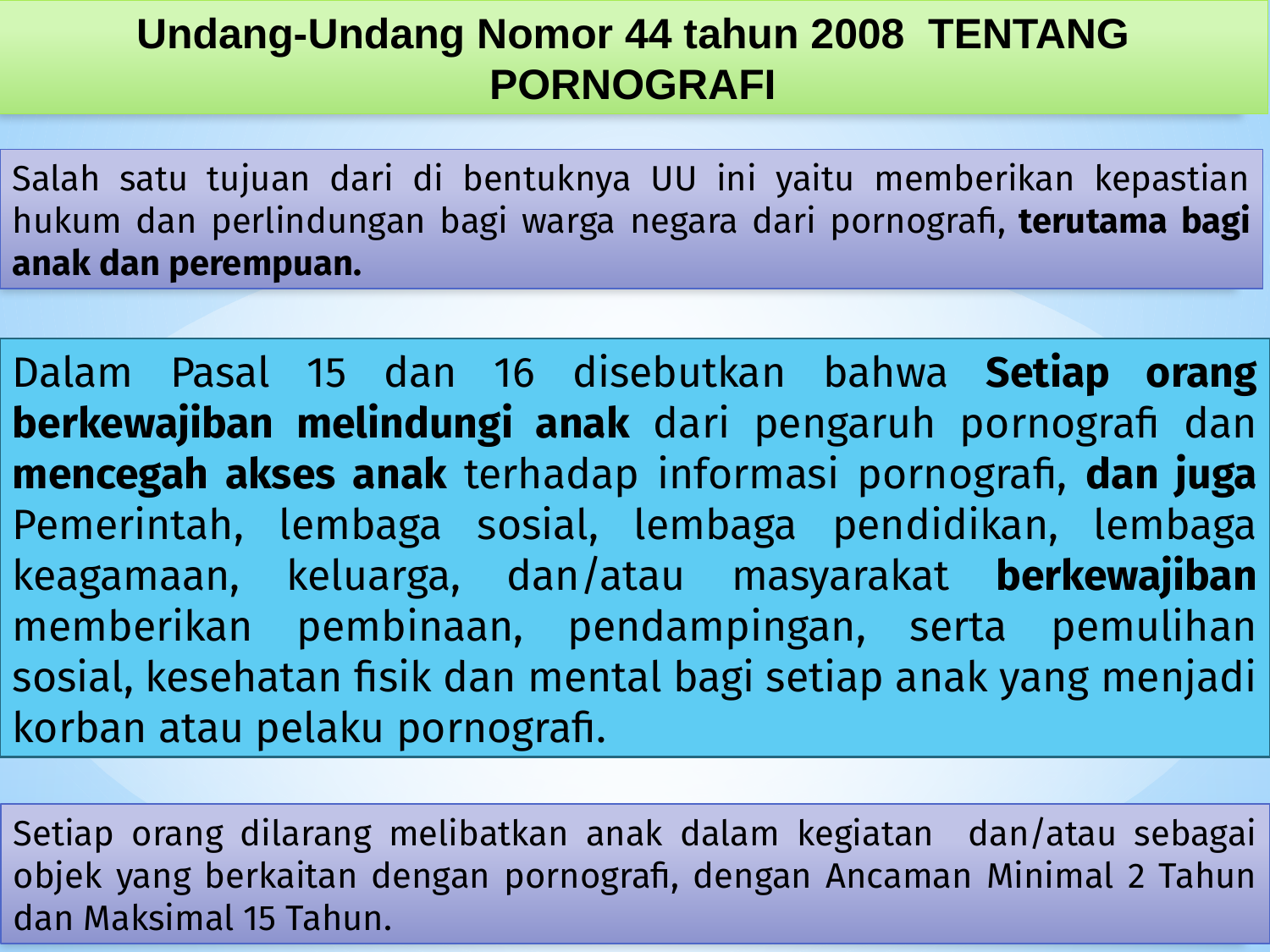

Undang-Undang Nomor 44 tahun 2008  TENTANG PORNOGRAFI
Salah satu tujuan dari di bentuknya UU ini yaitu memberikan kepastian hukum dan perlindungan bagi warga negara dari pornografi, terutama bagi anak dan perempuan.
Dalam Pasal 15 dan 16 disebutkan bahwa Setiap orang berkewajiban melindungi anak dari pengaruh pornografi dan mencegah akses anak terhadap informasi pornografi, dan juga Pemerintah, lembaga sosial, lembaga pendidikan, lembaga keagamaan, keluarga, dan/atau masyarakat berkewajiban memberikan pembinaan, pendampingan, serta pemulihan sosial, kesehatan fisik dan mental bagi setiap anak yang menjadi korban atau pelaku pornografi.
Setiap orang dilarang melibatkan anak dalam kegiatan  dan/atau sebagai objek yang berkaitan dengan pornografi, dengan Ancaman Minimal 2 Tahun dan Maksimal 15 Tahun.